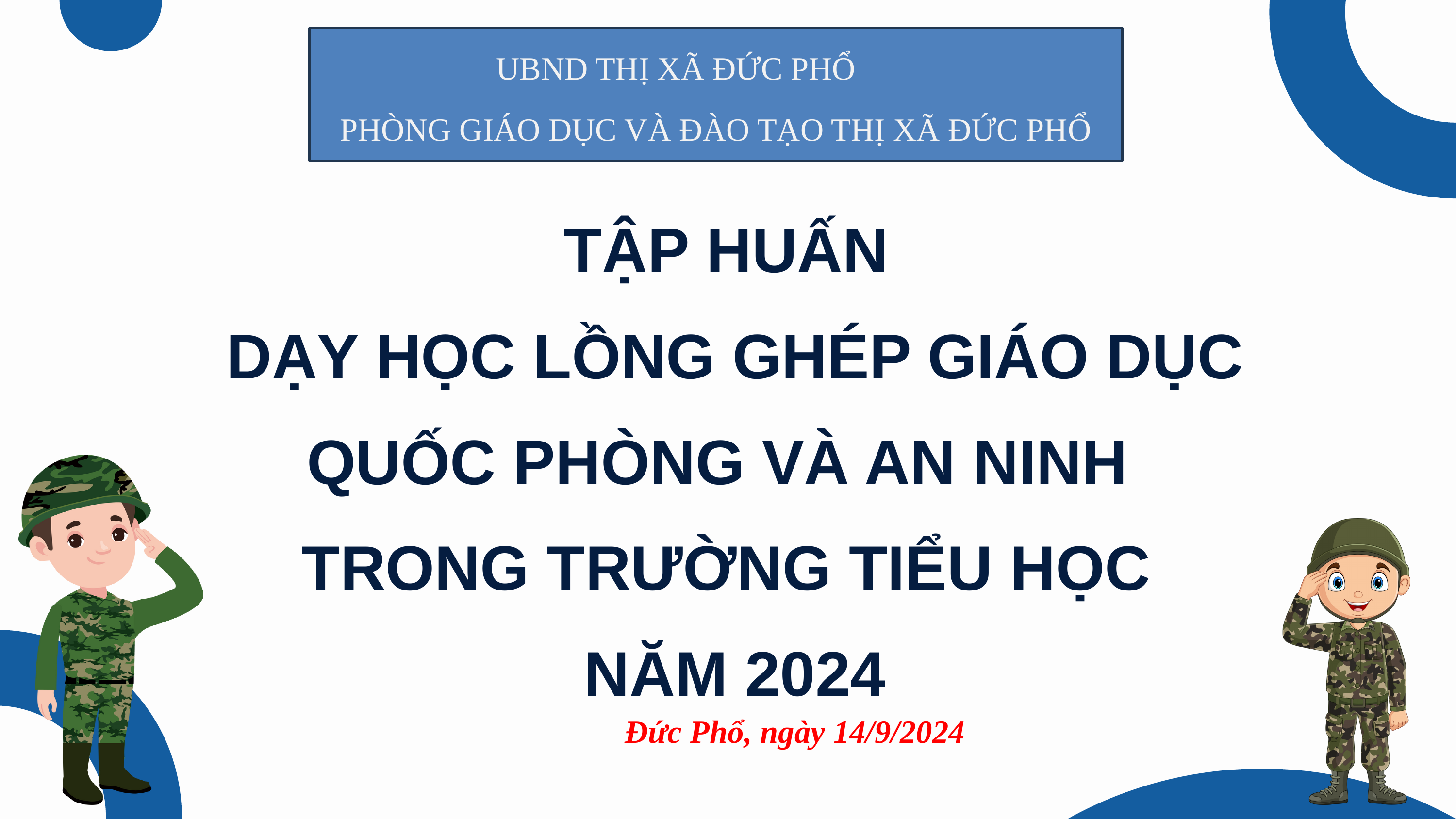

UBND THỊ XÃ ĐỨC PHỔ
PHÒNG GIÁO DỤC VÀ ĐÀO TẠO THỊ XÃ ĐỨC PHỔ
TẬP HUẤN
 DẠY HỌC LỒNG GHÉP GIÁO DỤC QUỐC PHÒNG VÀ AN NINH
 TRONG TRƯỜNG TIỂU HỌC
 NĂM 2024

Đức Phổ, ngày 14/9/2024